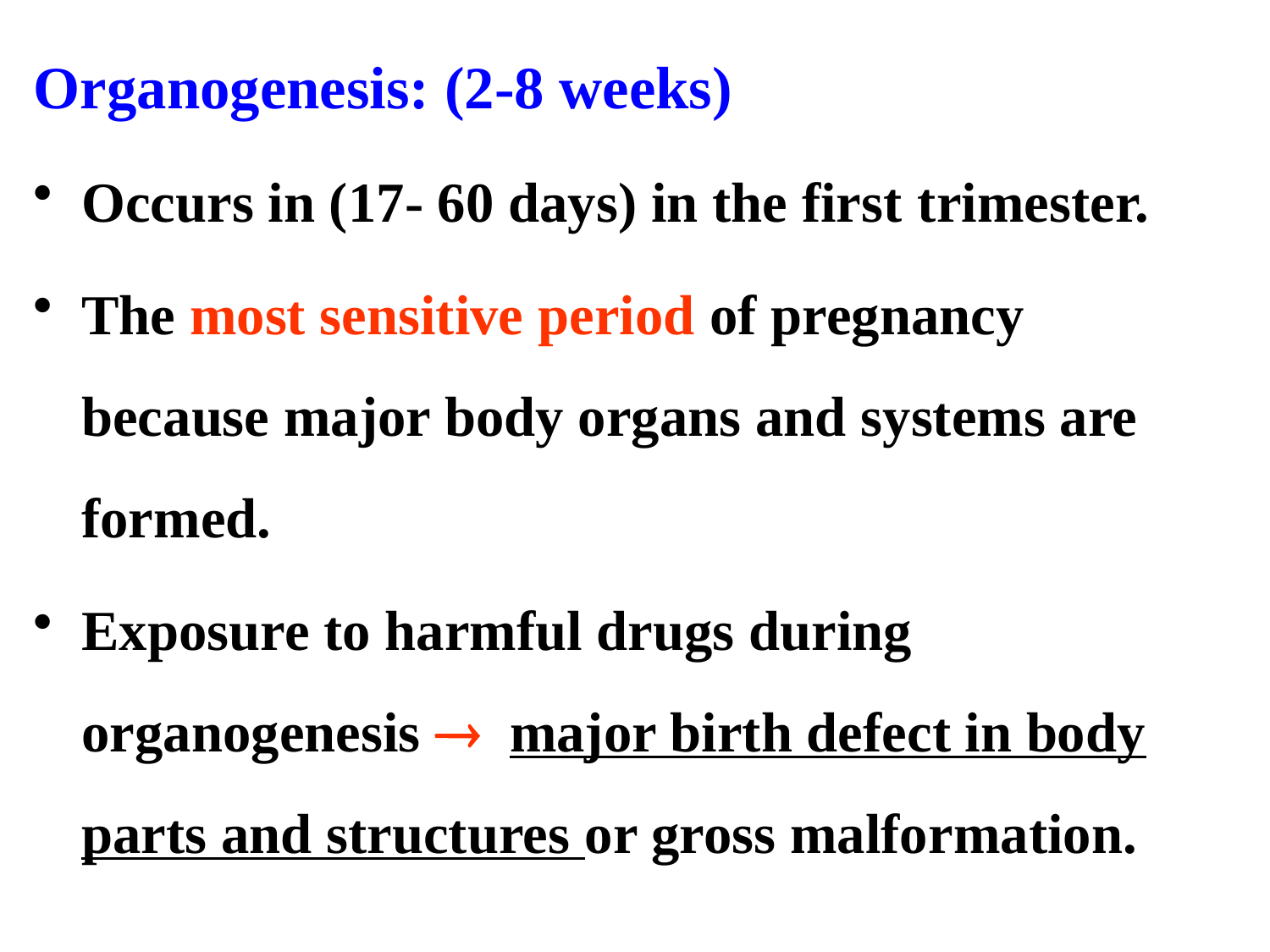

Organogenesis: (2-8 weeks)
Occurs in (17- 60 days) in the first trimester.
The most sensitive period of pregnancy because major body organs and systems are formed.
Exposure to harmful drugs during organogenesis →  major birth defect in body parts and structures or gross malformation.